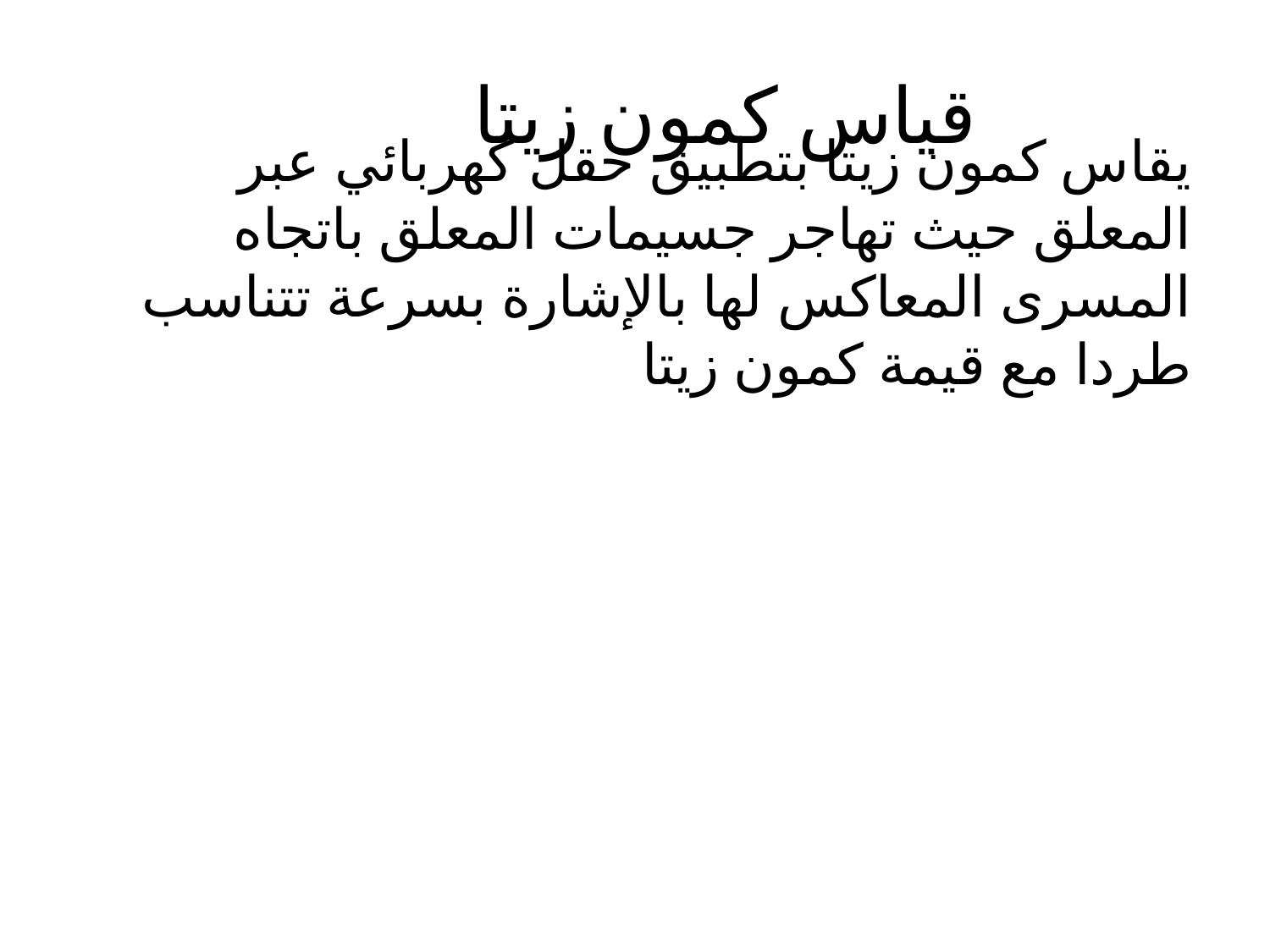

قياس كمون زيتا
يقاس كمون زيتا بتطبيق حقل كهربائي عبر المعلق حيث تهاجر جسيمات المعلق باتجاه المسرى المعاكس لها بالإشارة بسرعة تتناسب طردا مع قيمة كمون زيتا